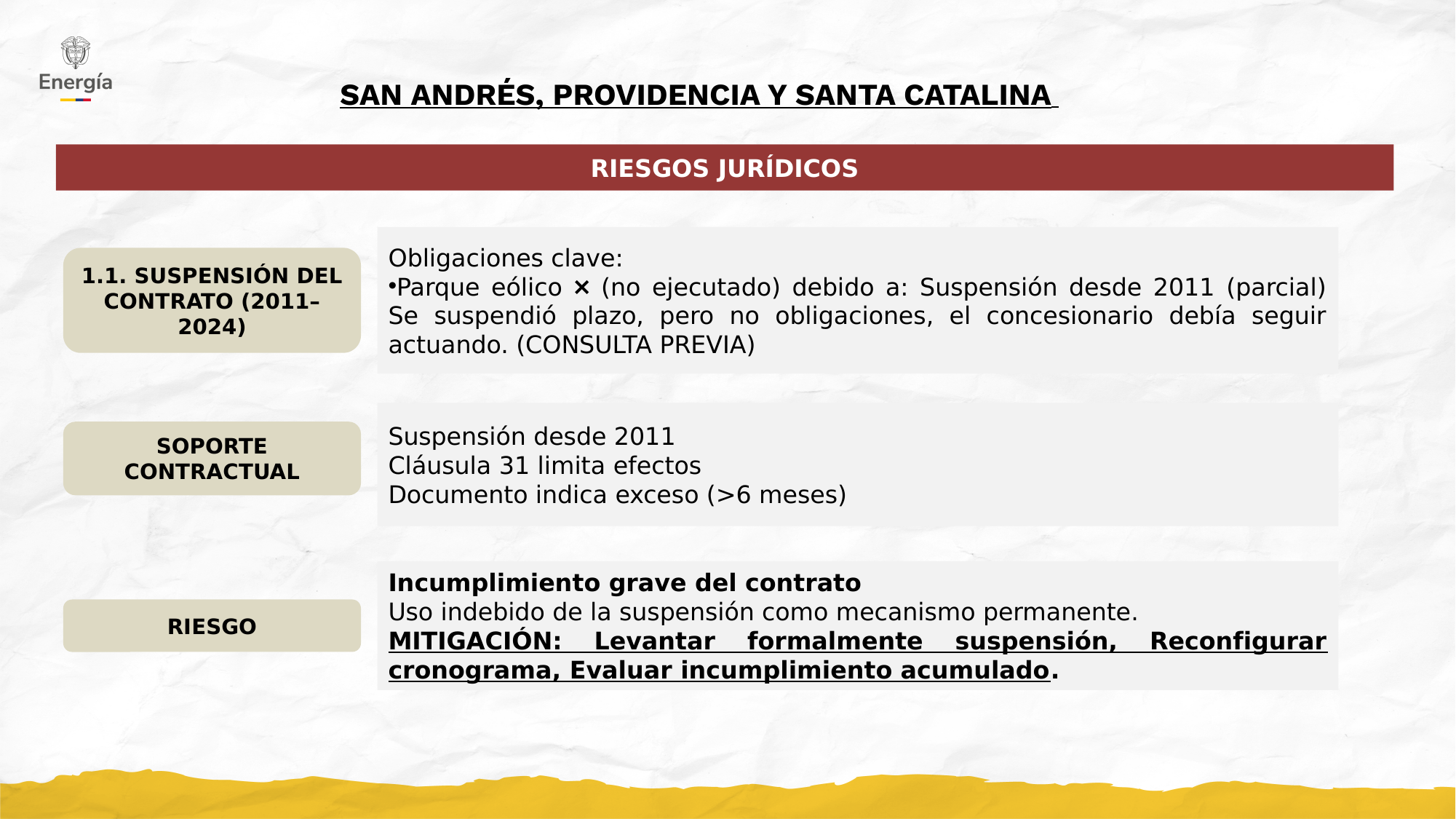

SAN ANDRÉS, PROVIDENCIA Y SANTA CATALINA
RIESGOS JURÍDICOS
Obligaciones clave:
Parque eólico ❌ (no ejecutado) debido a: Suspensión desde 2011 (parcial) Se suspendió plazo, pero no obligaciones, el concesionario debía seguir actuando. (CONSULTA PREVIA)
1.1. SUSPENSIÓN DEL CONTRATO (2011–2024)
Suspensión desde 2011
Cláusula 31 limita efectos
Documento indica exceso (>6 meses)
SOPORTE CONTRACTUAL
Incumplimiento grave del contrato
Uso indebido de la suspensión como mecanismo permanente.
MITIGACIÓN: Levantar formalmente suspensión, Reconfigurar cronograma, Evaluar incumplimiento acumulado.
RIESGO